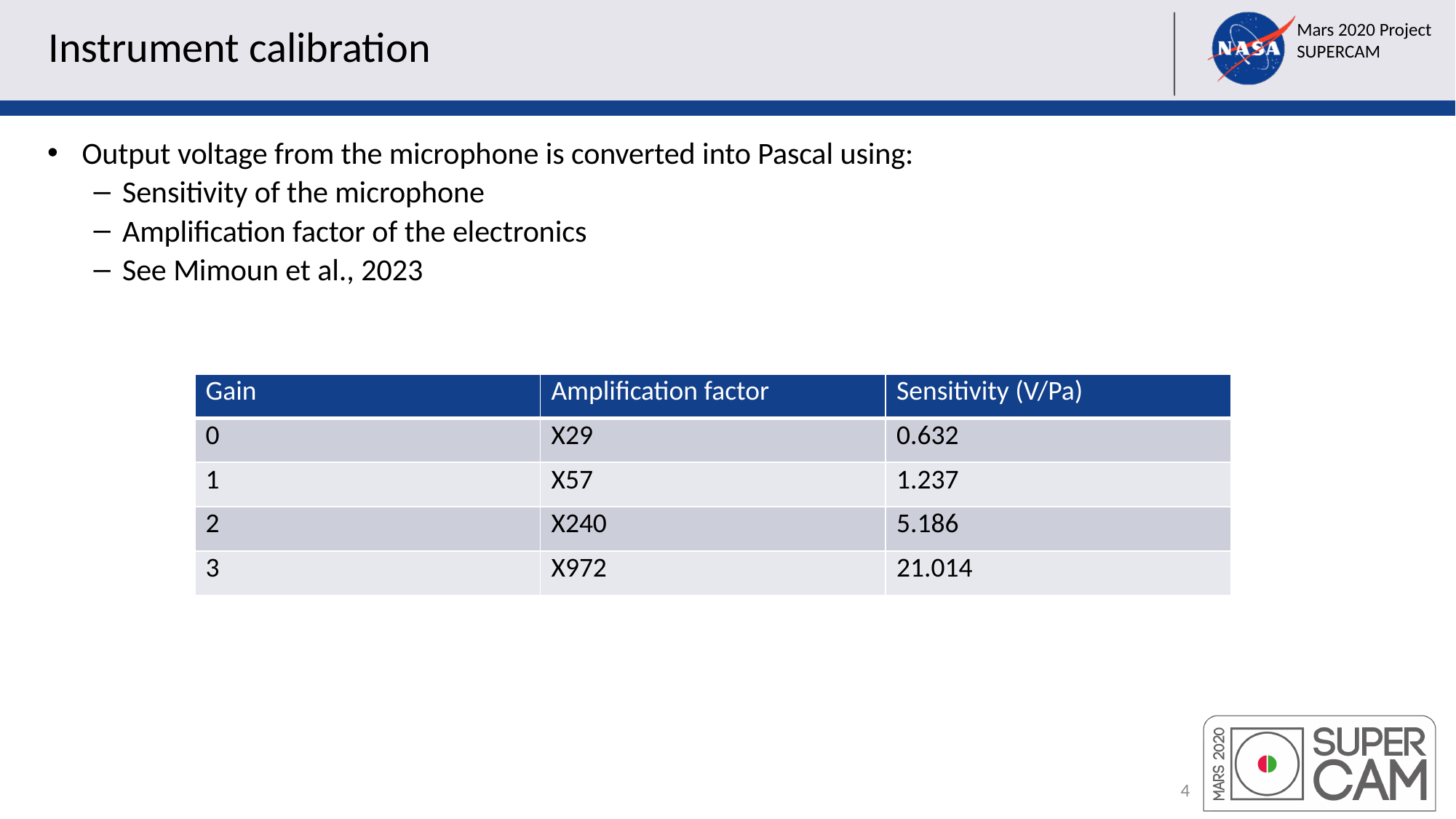

# Instrument calibration
Output voltage from the microphone is converted into Pascal using:
Sensitivity of the microphone
Amplification factor of the electronics
See Mimoun et al., 2023
| Gain | Amplification factor | Sensitivity (V/Pa) |
| --- | --- | --- |
| 0 | X29 | 0.632 |
| 1 | X57 | 1.237 |
| 2 | X240 | 5.186 |
| 3 | X972 | 21.014 |
4